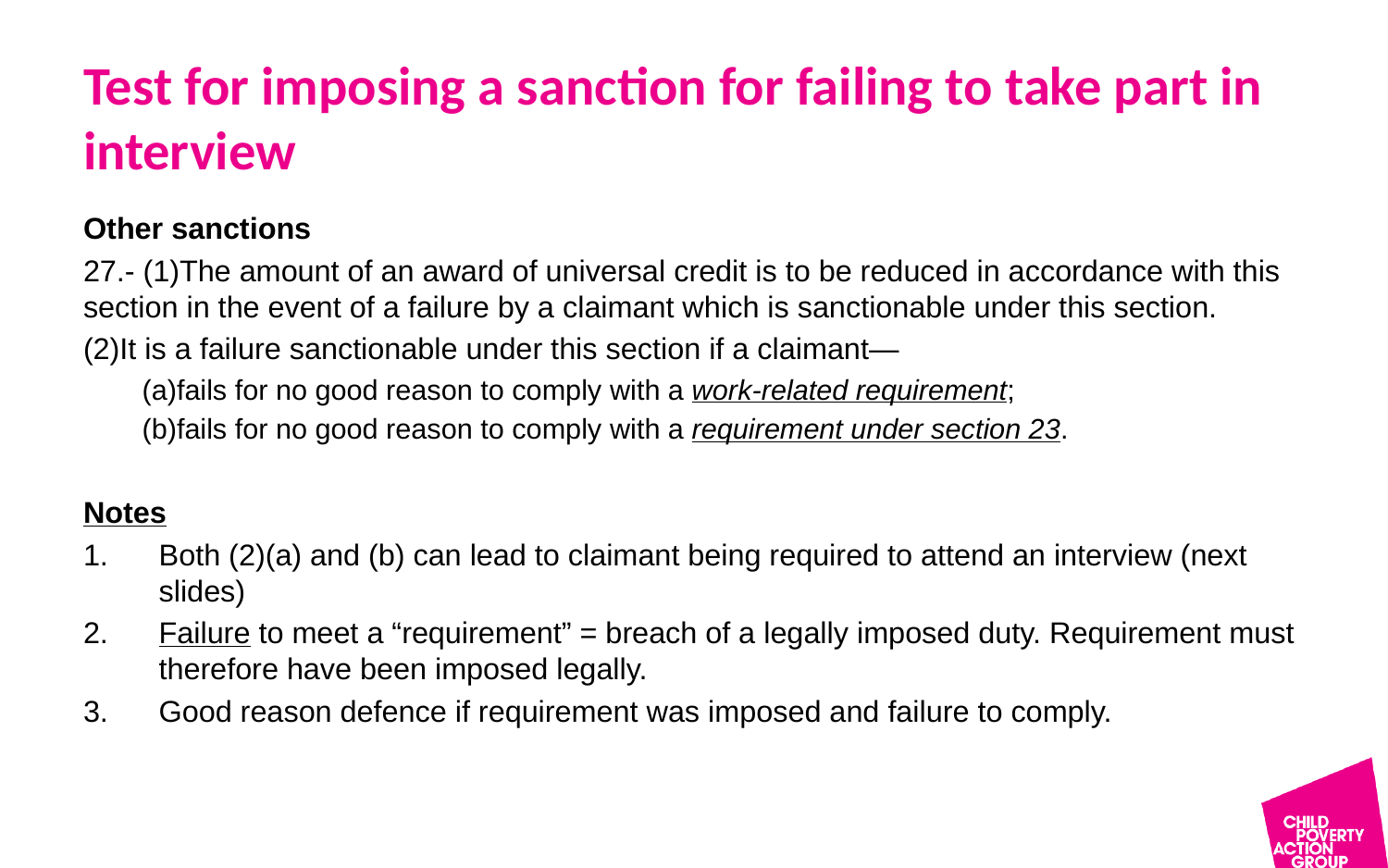

# Test for imposing a sanction for failing to take part in interview
Other sanctions
27.- (1)The amount of an award of universal credit is to be reduced in accordance with this section in the event of a failure by a claimant which is sanctionable under this section.
(2)It is a failure sanctionable under this section if a claimant—
(a)fails for no good reason to comply with a work-related requirement;
(b)fails for no good reason to comply with a requirement under section 23.

Notes
Both (2)(a) and (b) can lead to claimant being required to attend an interview (next slides)
Failure to meet a “requirement” = breach of a legally imposed duty. Requirement must therefore have been imposed legally.
Good reason defence if requirement was imposed and failure to comply.